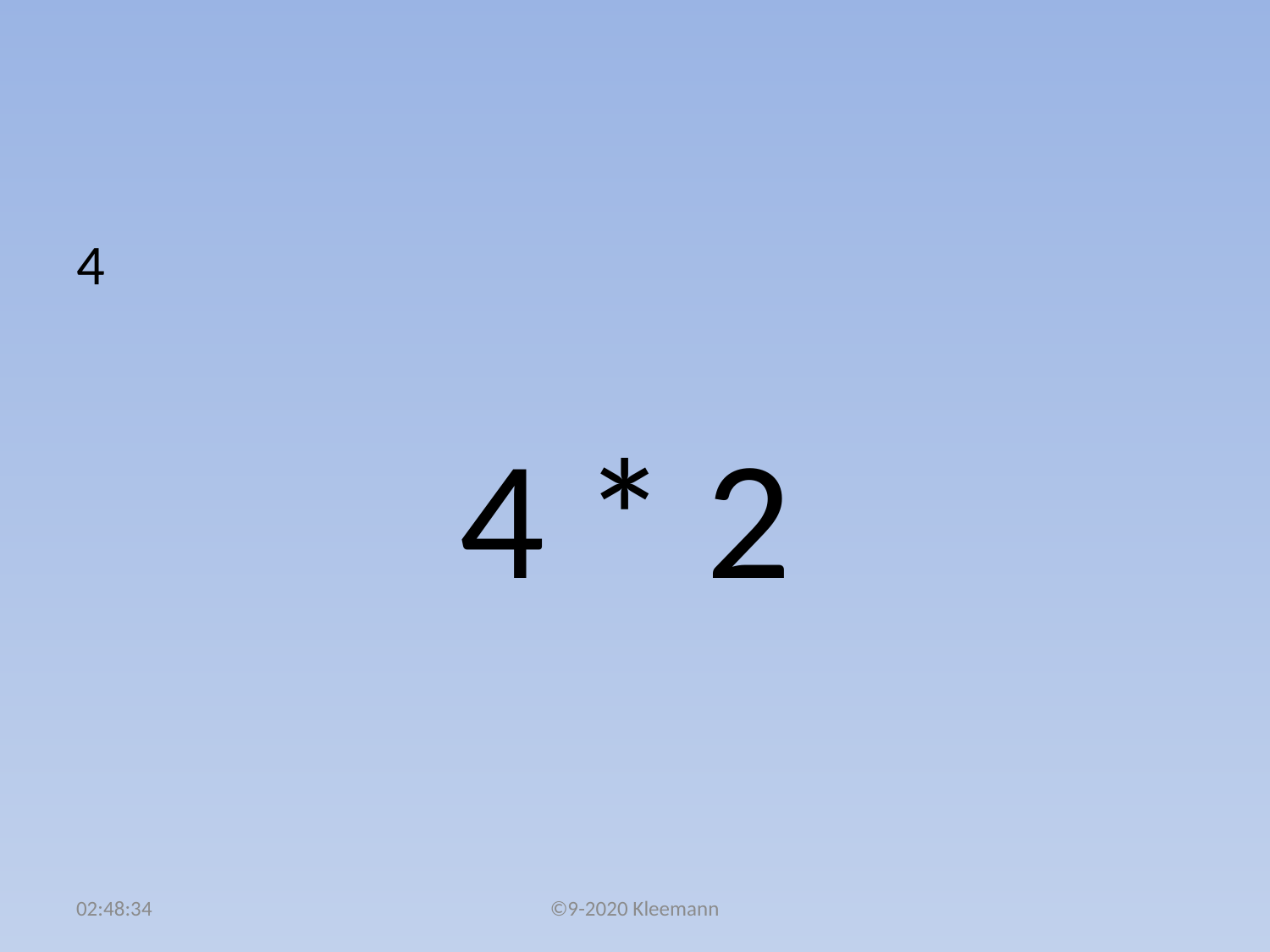

#
4

          4 * 2
02:48:34
©9-2020 Kleemann